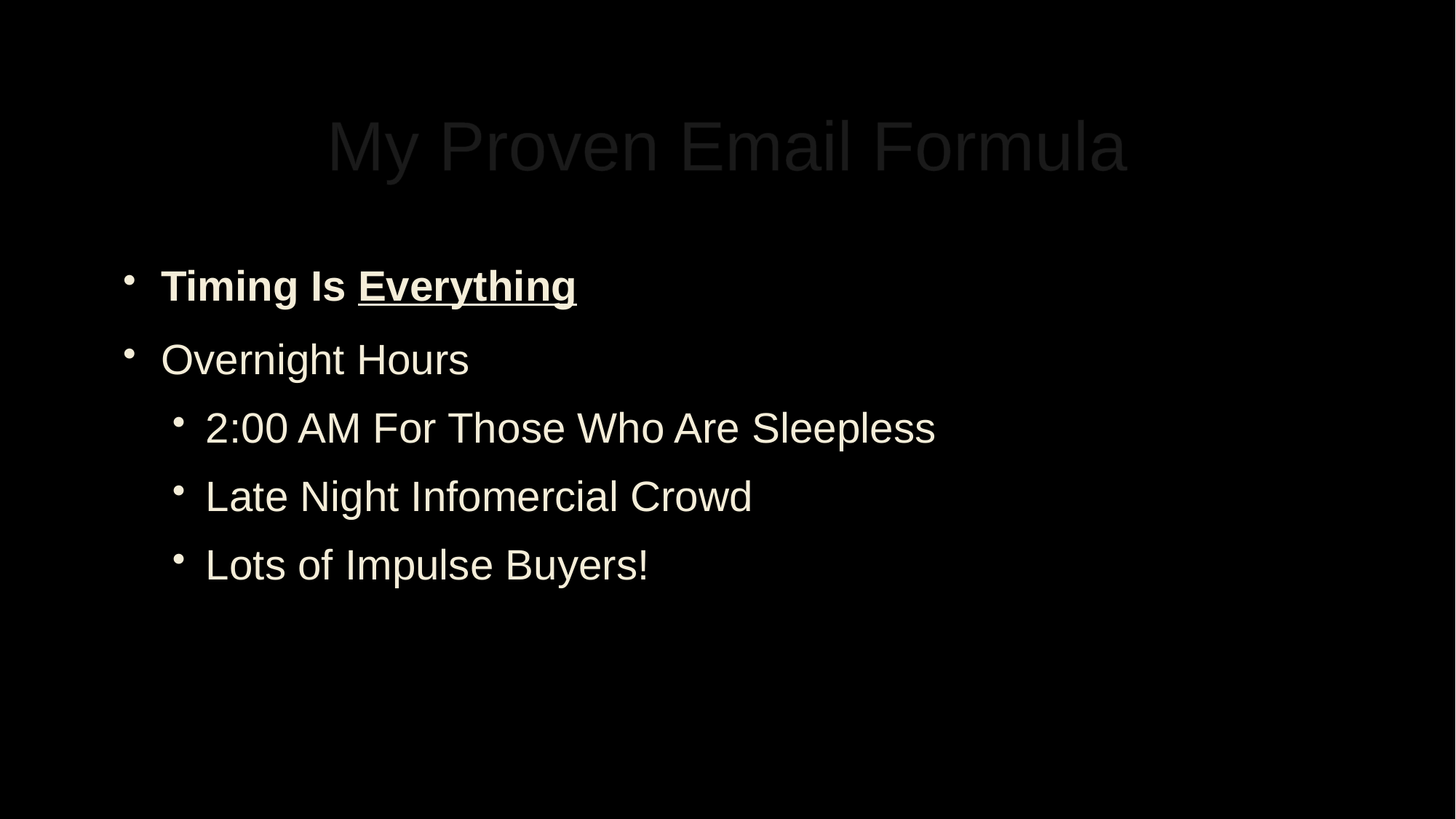

# My Proven Email Formula
Timing Is Everything
Overnight Hours
2:00 AM For Those Who Are Sleepless
Late Night Infomercial Crowd
Lots of Impulse Buyers!